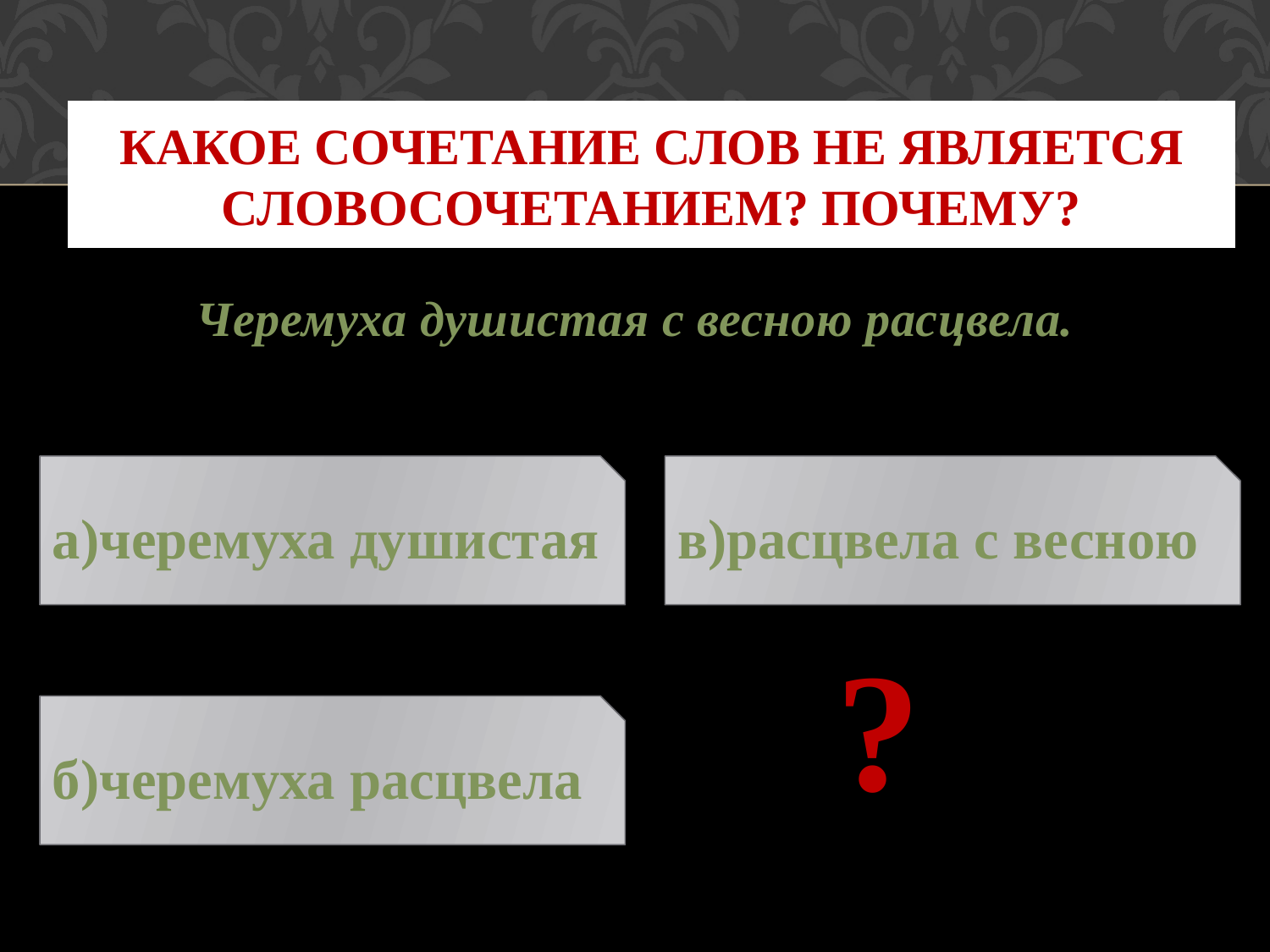

# Какое сочетание слов не является словосочетанием? Почему?
Черемуха душистая с весною расцвела.

                                                          ?
а)черемуха душистая
в)расцвела с весною
б)черемуха расцвела